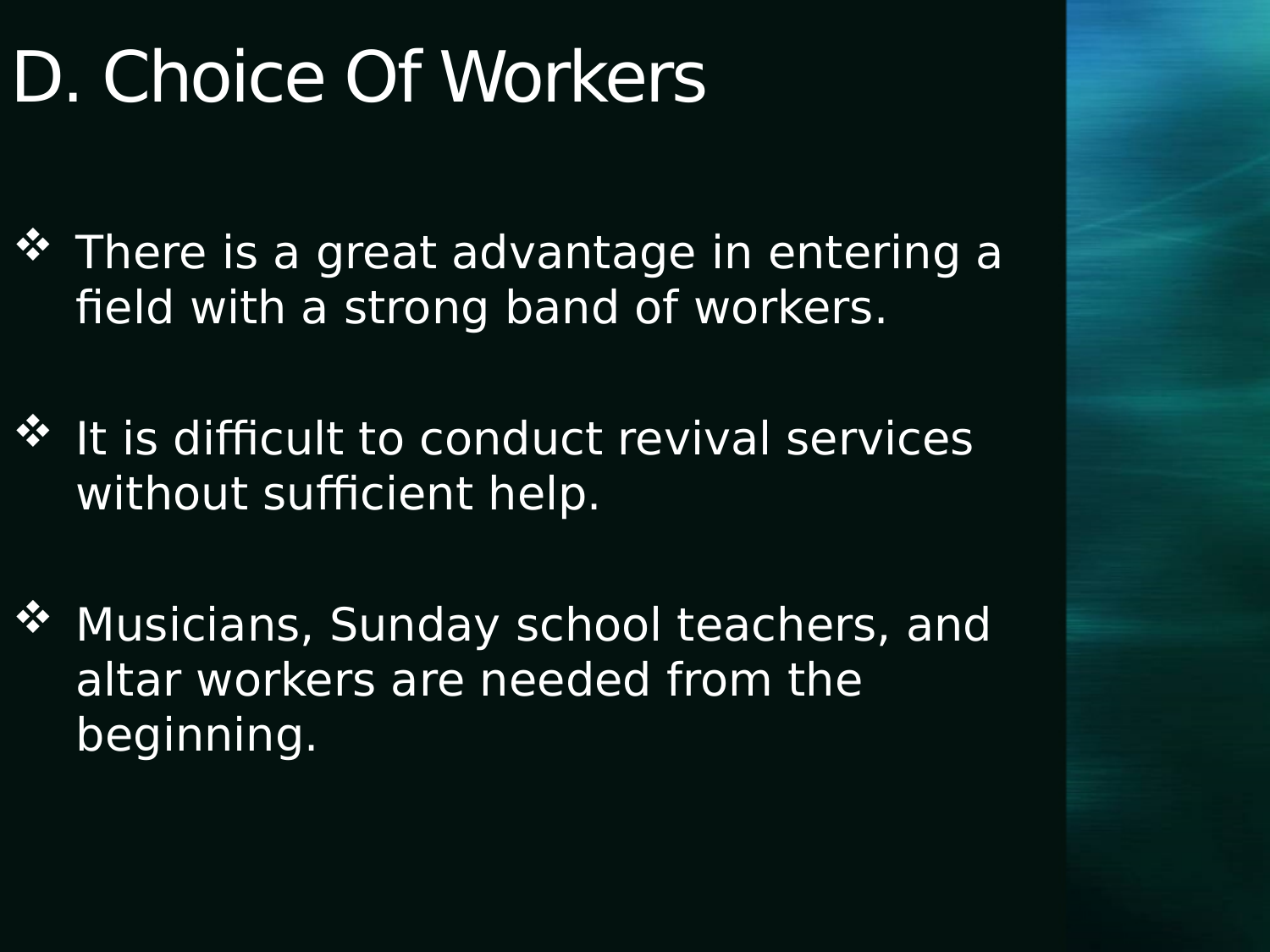

# D. Choice Of Workers
There is a great advantage in entering a field with a strong band of workers.

It is difficult to conduct revival services without sufficient help.

Musicians, Sunday school teachers, and altar workers are needed from the beginning.